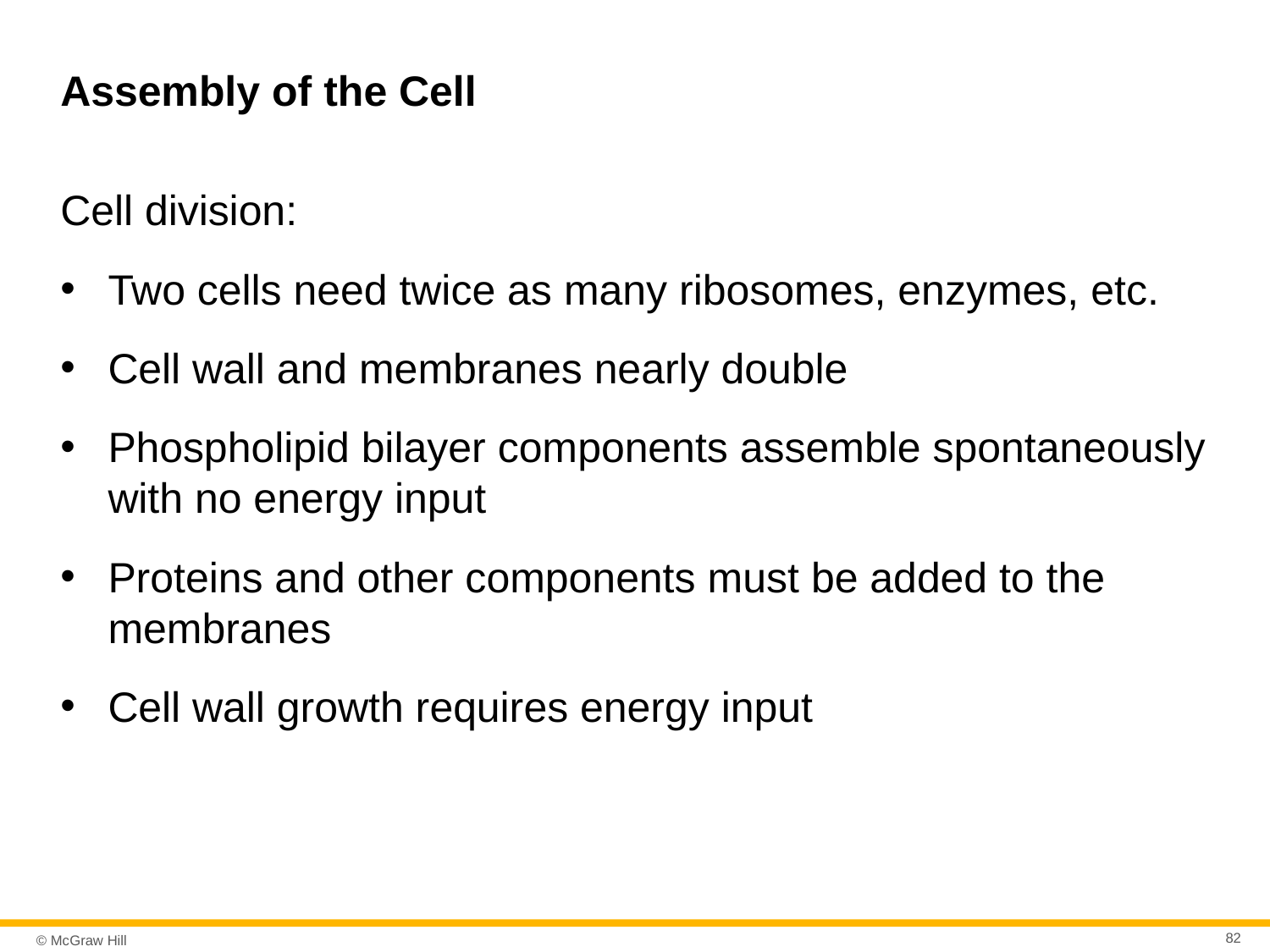

# Assembly of the Cell
Cell division:
Two cells need twice as many ribosomes, enzymes, etc.
Cell wall and membranes nearly double
Phospholipid bilayer components assemble spontaneously with no energy input
Proteins and other components must be added to the membranes
Cell wall growth requires energy input